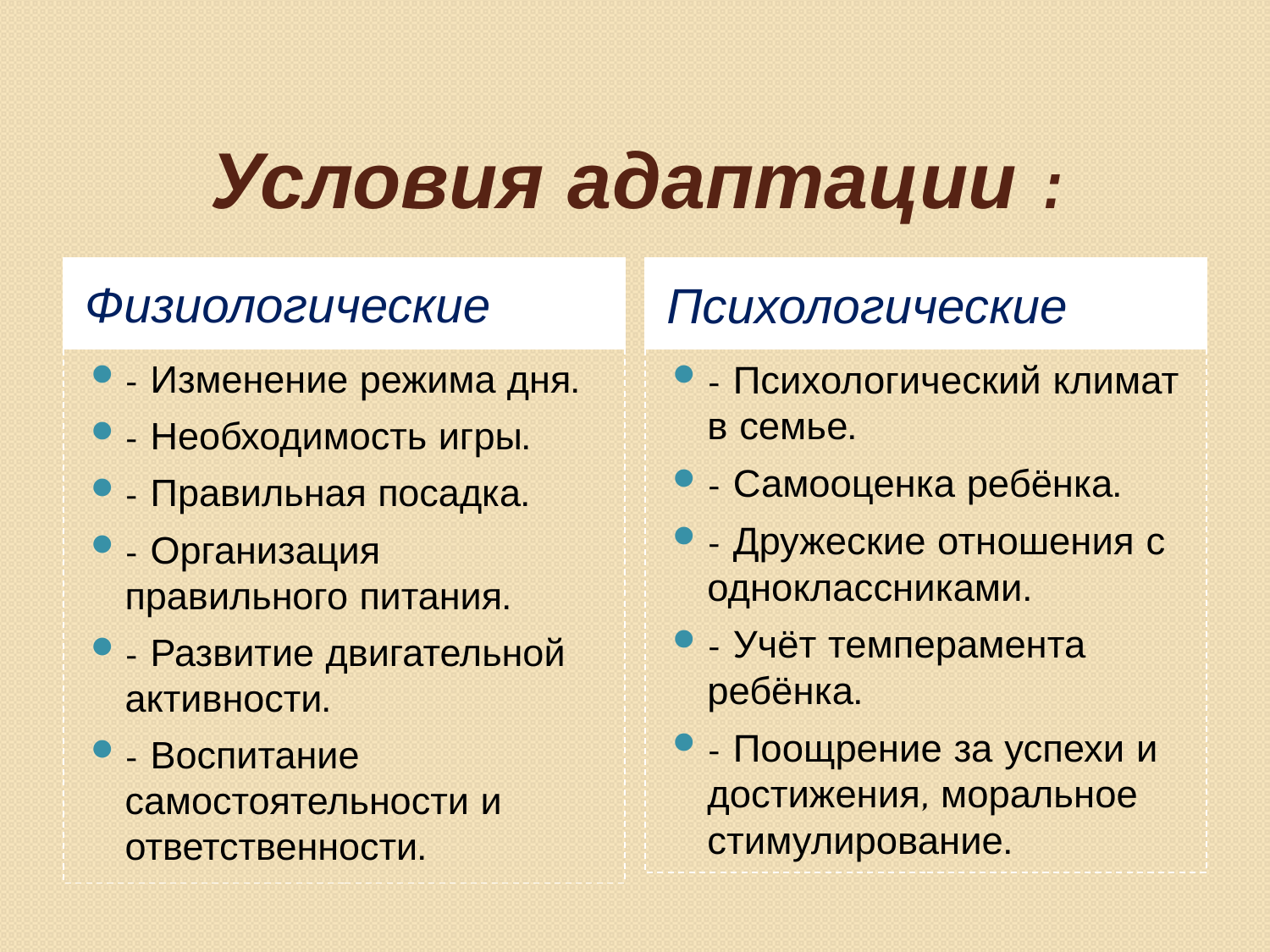

# Условия адаптации :
Физиологические
Психологические
- Изменение режима дня.
- Необходимость игры.
- Правильная посадка.
- Организация правильного питания.
- Развитие двигательной активности.
- Воспитание самостоятельности и ответственности.
- Психологический климат в семье.
- Самооценка ребёнка.
- Дружеские отношения с одноклассниками.
- Учёт темперамента ребёнка.
- Поощрение за успехи и достижения, моральное стимулирование.